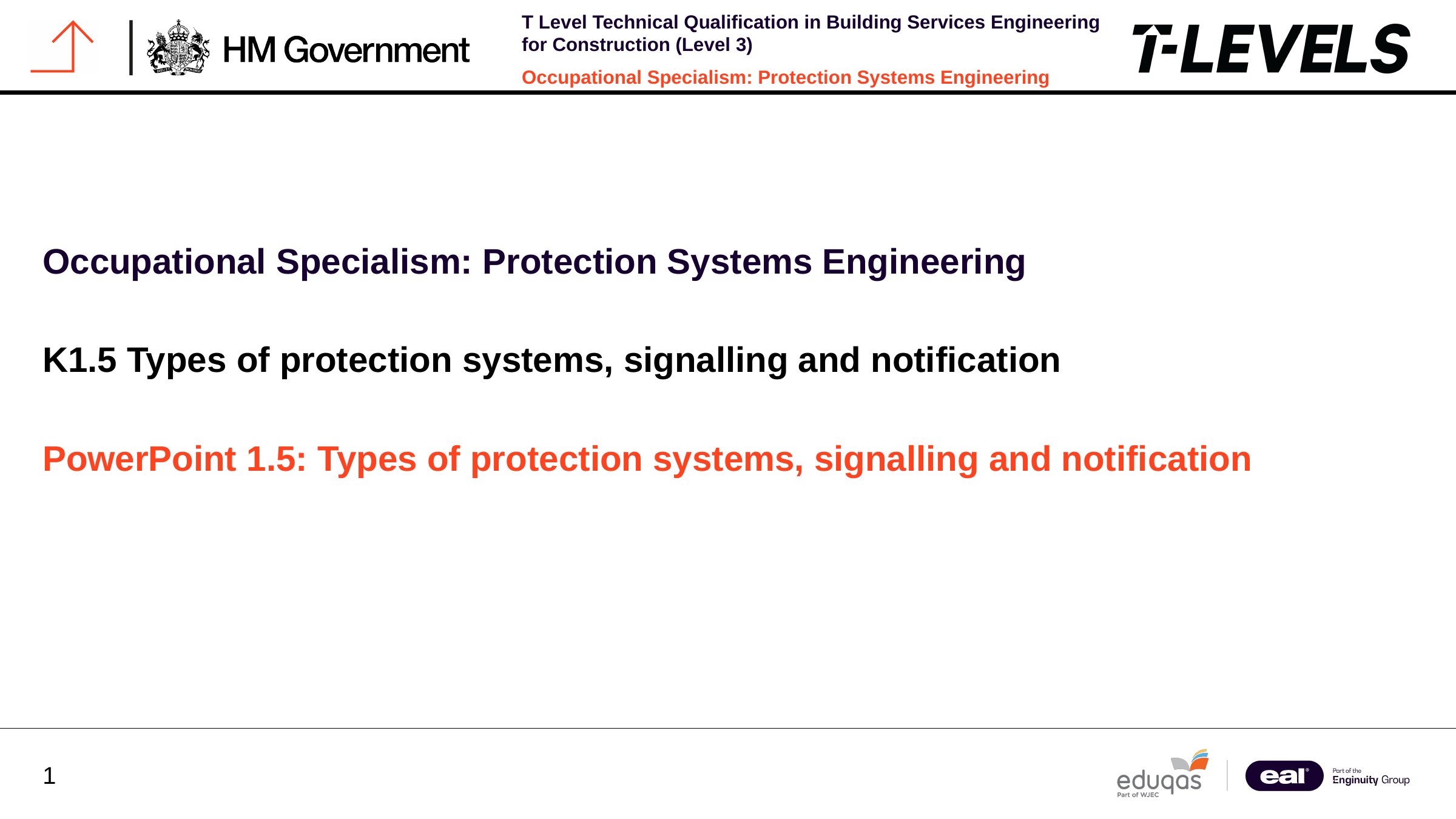

Occupational Specialism: Protection Systems Engineering

K1.5 Types of protection systems, signalling and notification

PowerPoint 1.5: Types of protection systems, signalling and notification